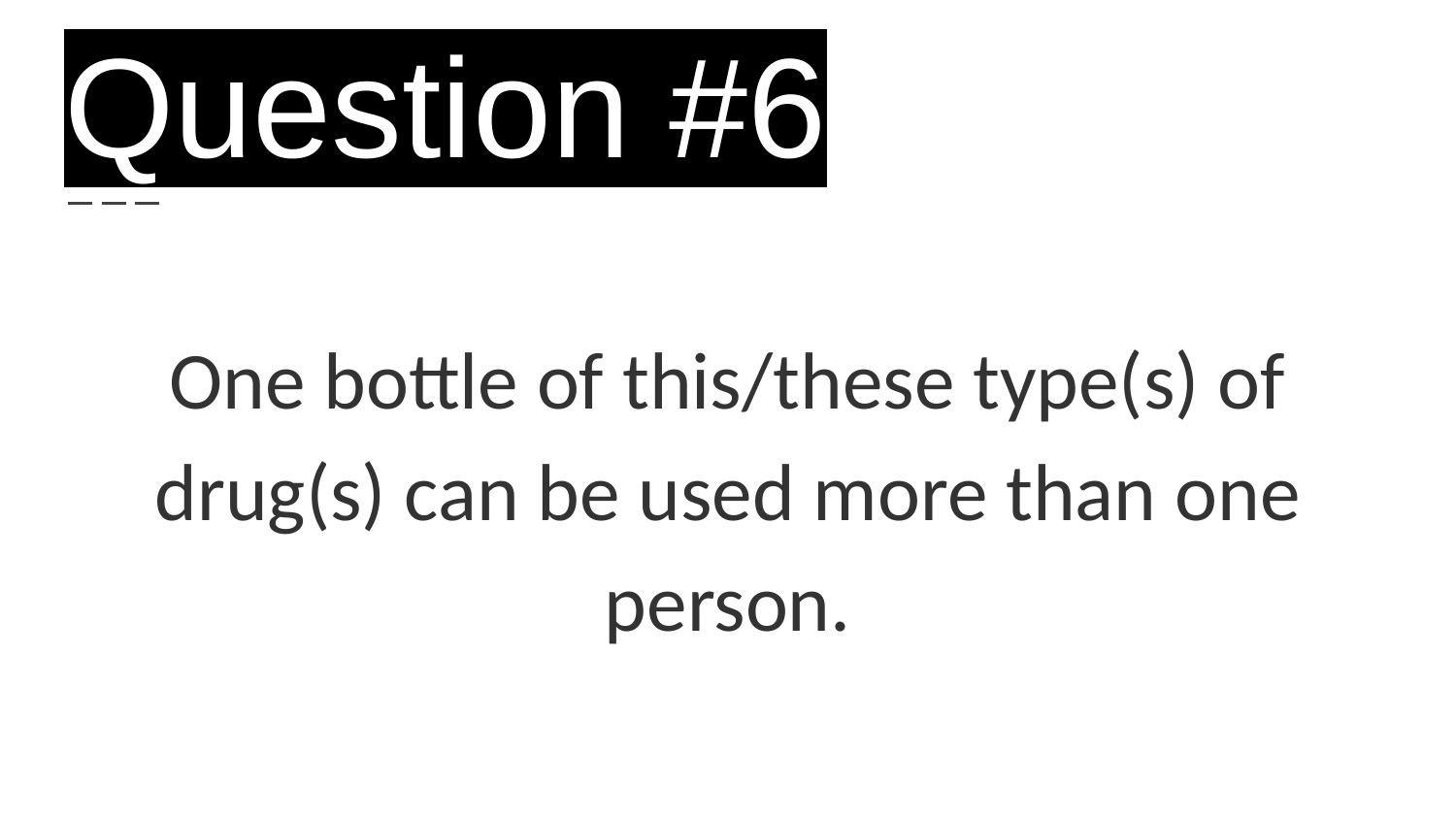

# Question #6
One bottle of this/these type(s) of drug(s) can be used more than one person.